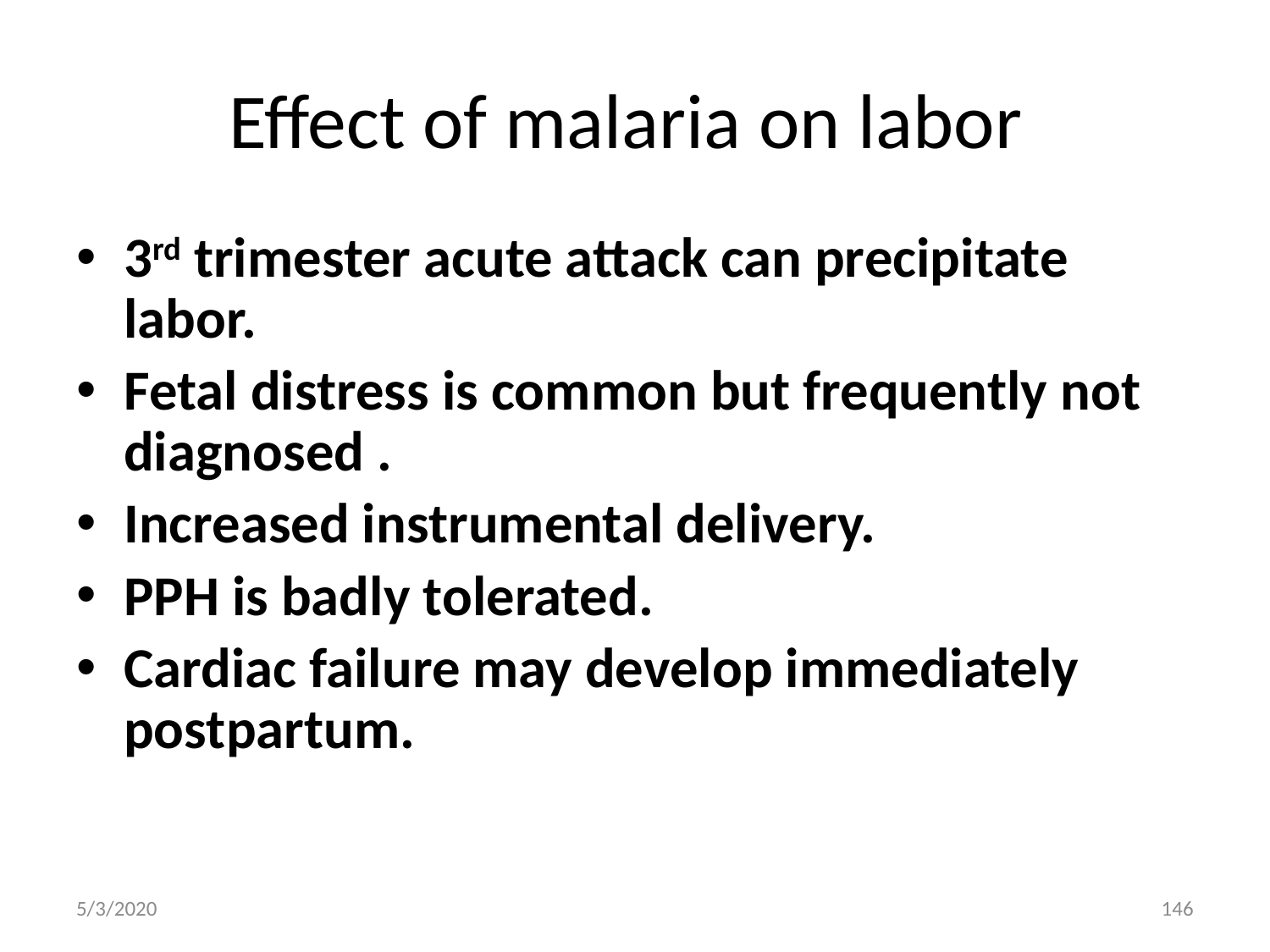

# Effect of malaria on labor
3rd trimester acute attack can precipitate labor.
Fetal distress is common but frequently not diagnosed .
Increased instrumental delivery.
PPH is badly tolerated.
Cardiac failure may develop immediately postpartum.
5/3/2020
146